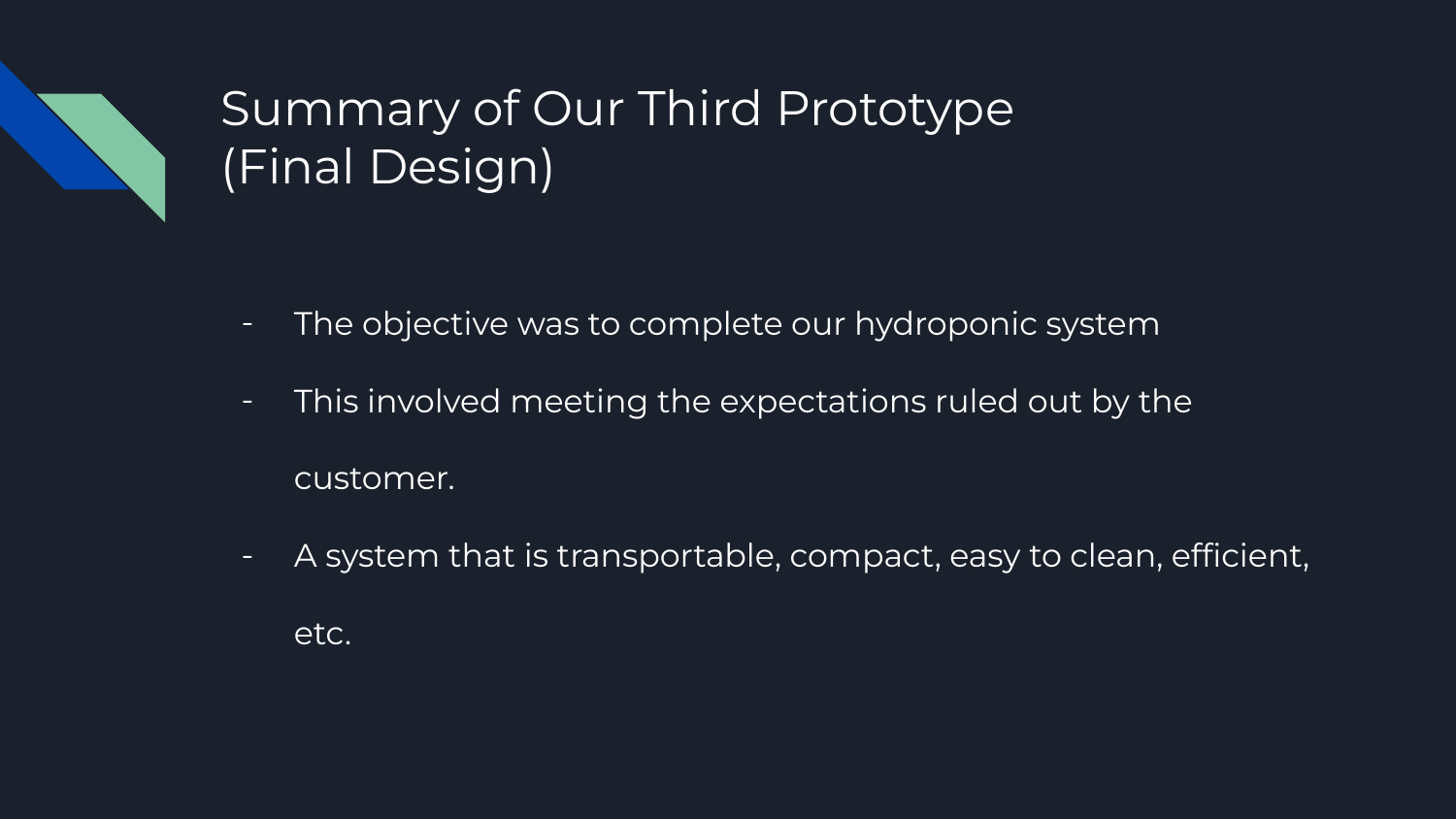

# Summary of Our Third Prototype
(Final Design)
The objective was to complete our hydroponic system
This involved meeting the expectations ruled out by the customer.
A system that is transportable, compact, easy to clean, efficient, etc.